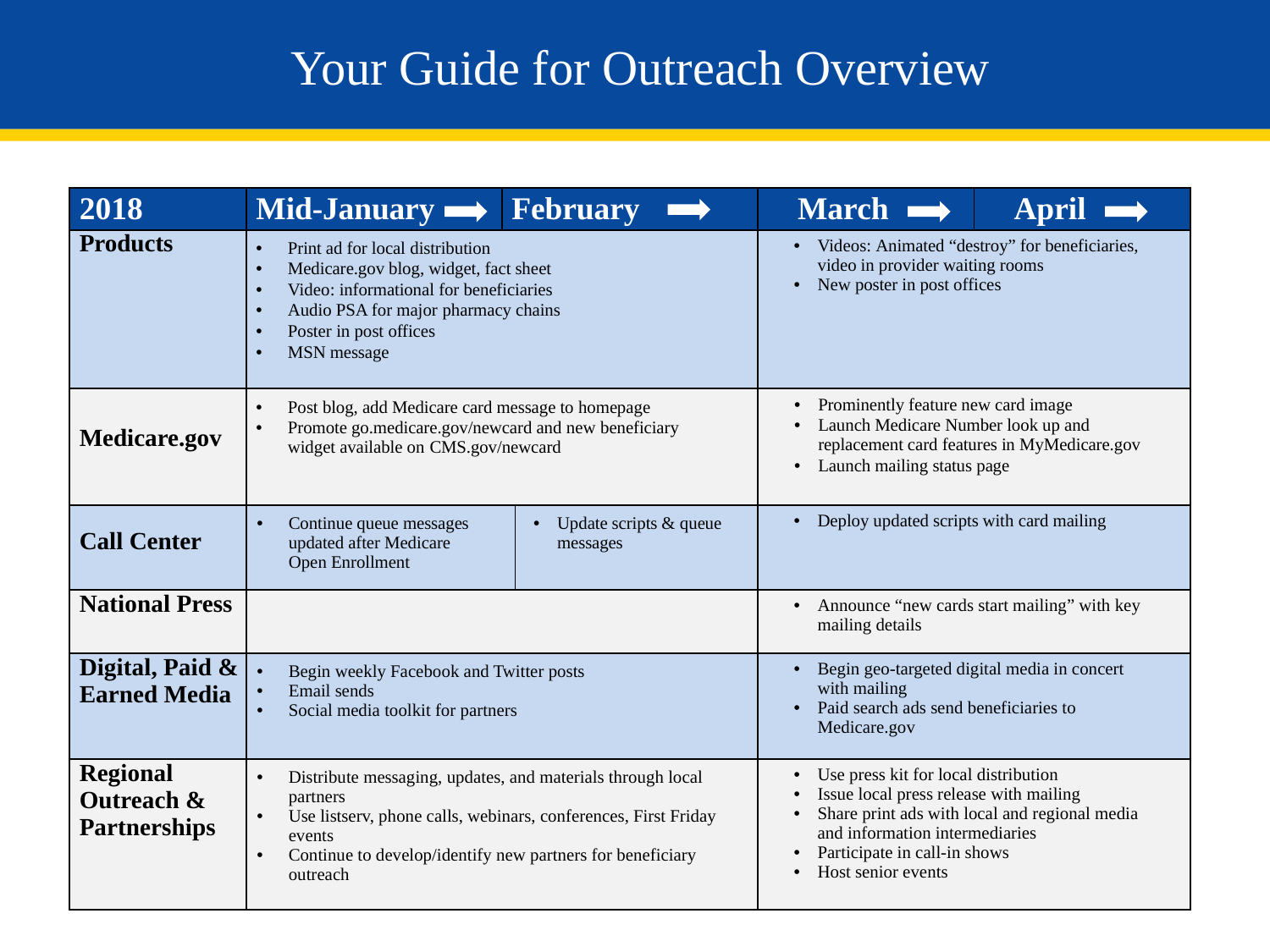

# Your Guide for Outreach Overview
| 2018 | Mid-January | February |  | March | April |
| --- | --- | --- | --- | --- | --- |
| Products | Print ad for local distribution Medicare.gov blog, widget, fact sheet Video: informational for beneficiaries Audio PSA for major pharmacy chains Poster in post offices MSN message |  |  | Videos: Animated “destroy” for beneficiaries, video in provider waiting rooms New poster in post offices |  |
| Medicare.gov | Post blog, add Medicare card message to homepage Promote go.medicare.gov/newcard and new beneficiary widget available on CMS.gov/newcard |  |  | Prominently feature new card image Launch Medicare Number look up and replacement card features in MyMedicare.gov Launch mailing status page |  |
| Call Center | Continue queue messages updated after Medicare Open Enrollment |  | Update scripts & queue messages | Deploy updated scripts with card mailing |  |
| National Press |  |  |  | Announce “new cards start mailing” with key mailing details |  |
| Digital, Paid & Earned Media | Begin weekly Facebook and Twitter posts Email sends Social media toolkit for partners |  |  | Begin geo-targeted digital media in concert with mailing Paid search ads send beneficiaries to Medicare.gov |  |
| Regional Outreach & Partnerships | Distribute messaging, updates, and materials through local partners Use listserv, phone calls, webinars, conferences, First Friday events Continue to develop/identify new partners for beneficiary outreach |  |  | Use press kit for local distribution Issue local press release with mailing Share print ads with local and regional media and information intermediaries Participate in call-in shows Host senior events |  |